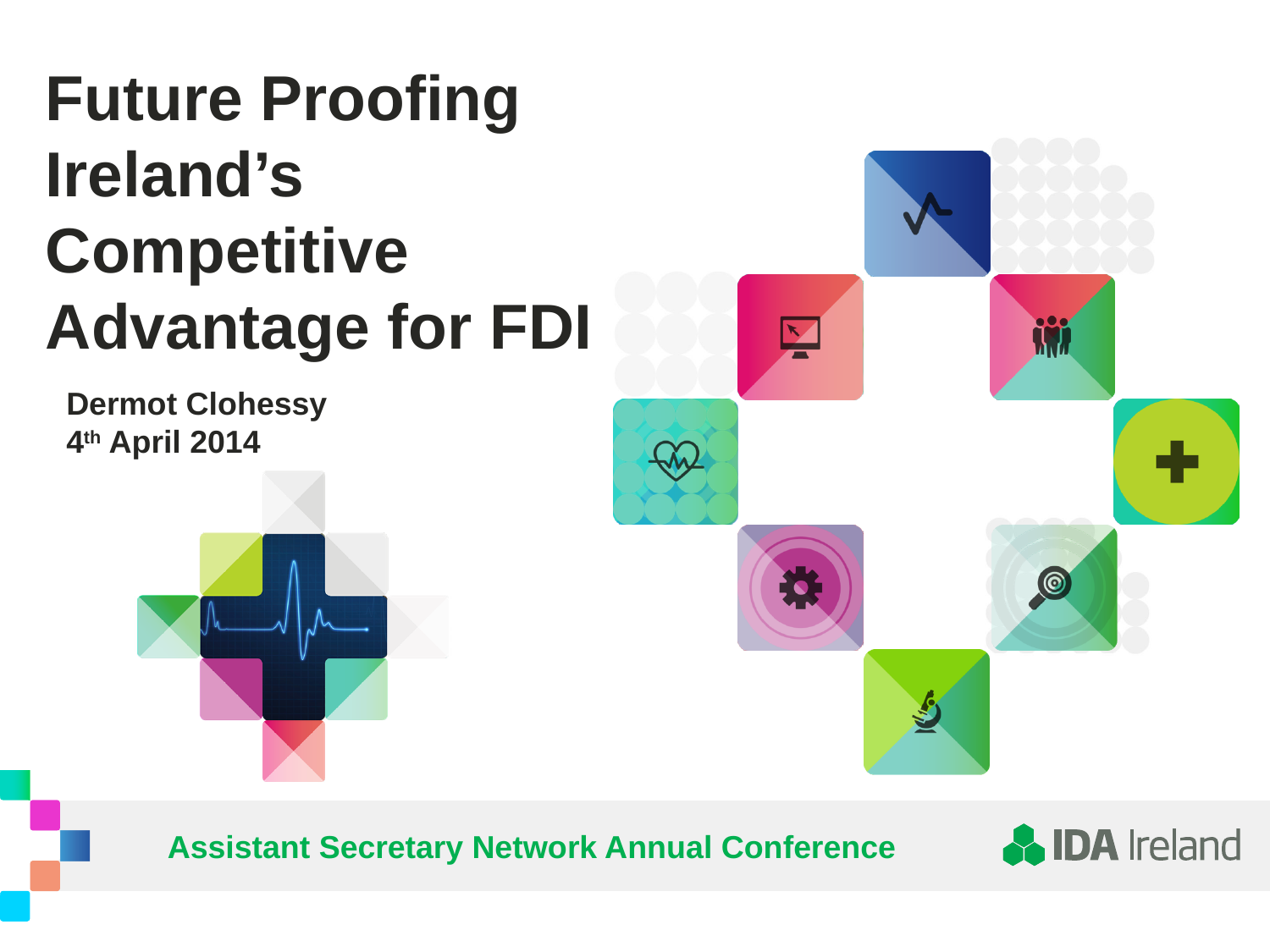

Future Proofing Ireland’s Competitive Advantage for FDI
#
Dermot Clohessy
4th April 2014
Assistant Secretary Network Annual Conference